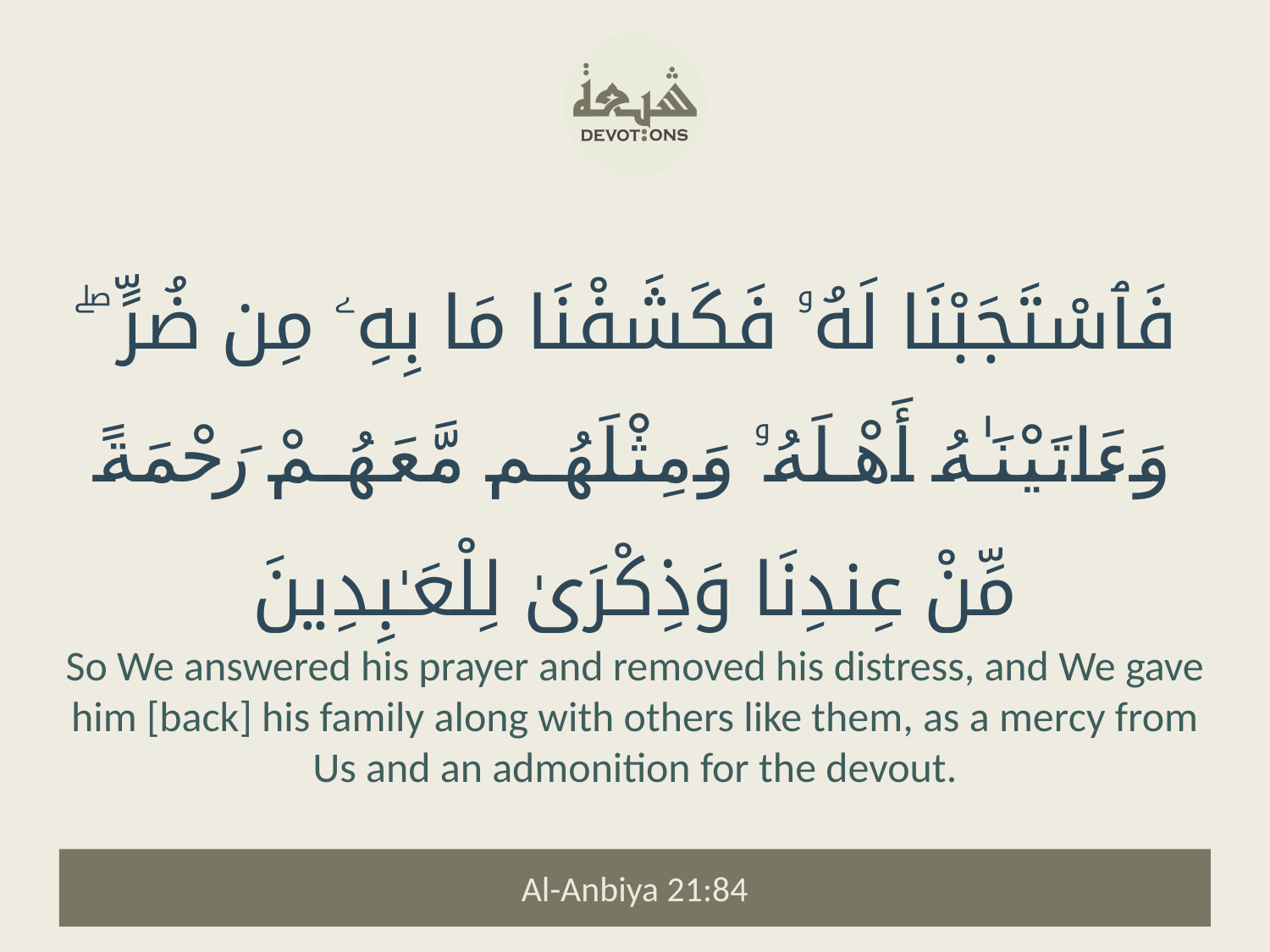

فَٱسْتَجَبْنَا لَهُۥ فَكَشَفْنَا مَا بِهِۦ مِن ضُرٍّ ۖ وَءَاتَيْنَـٰهُ أَهْلَهُۥ وَمِثْلَهُم مَّعَهُمْ رَحْمَةً مِّنْ عِندِنَا وَذِكْرَىٰ لِلْعَـٰبِدِينَ
So We answered his prayer and removed his distress, and We gave him [back] his family along with others like them, as a mercy from Us and an admonition for the devout.
Al-Anbiya 21:84